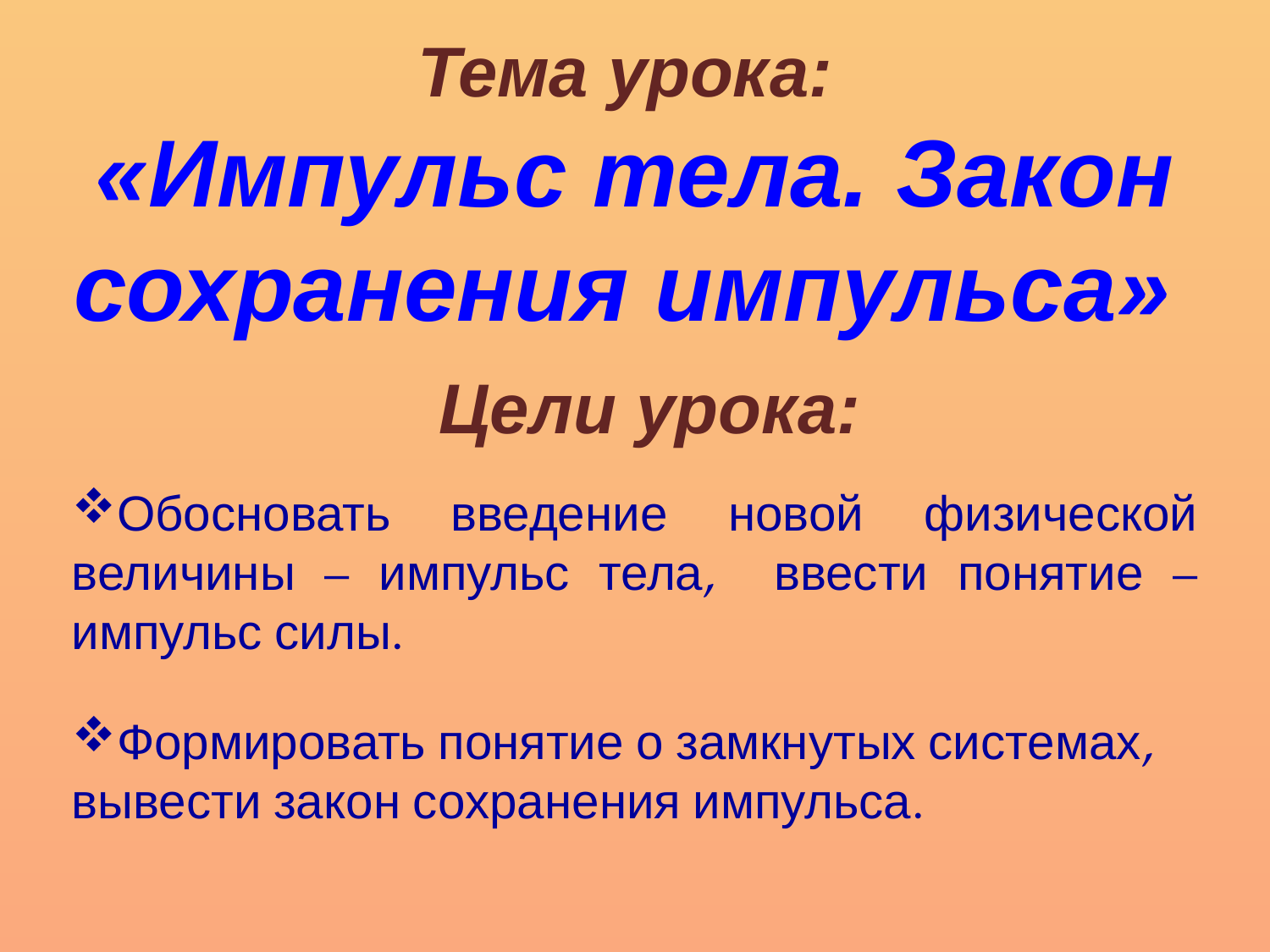

# Тема урока: «Импульс тела. Закон сохранения импульса»
Цели урока:

Обосновать введение новой физической величины – импульс тела,  ввести понятие – импульс силы.
Формировать понятие о замкнутых системах, вывести закон сохранения импульса.